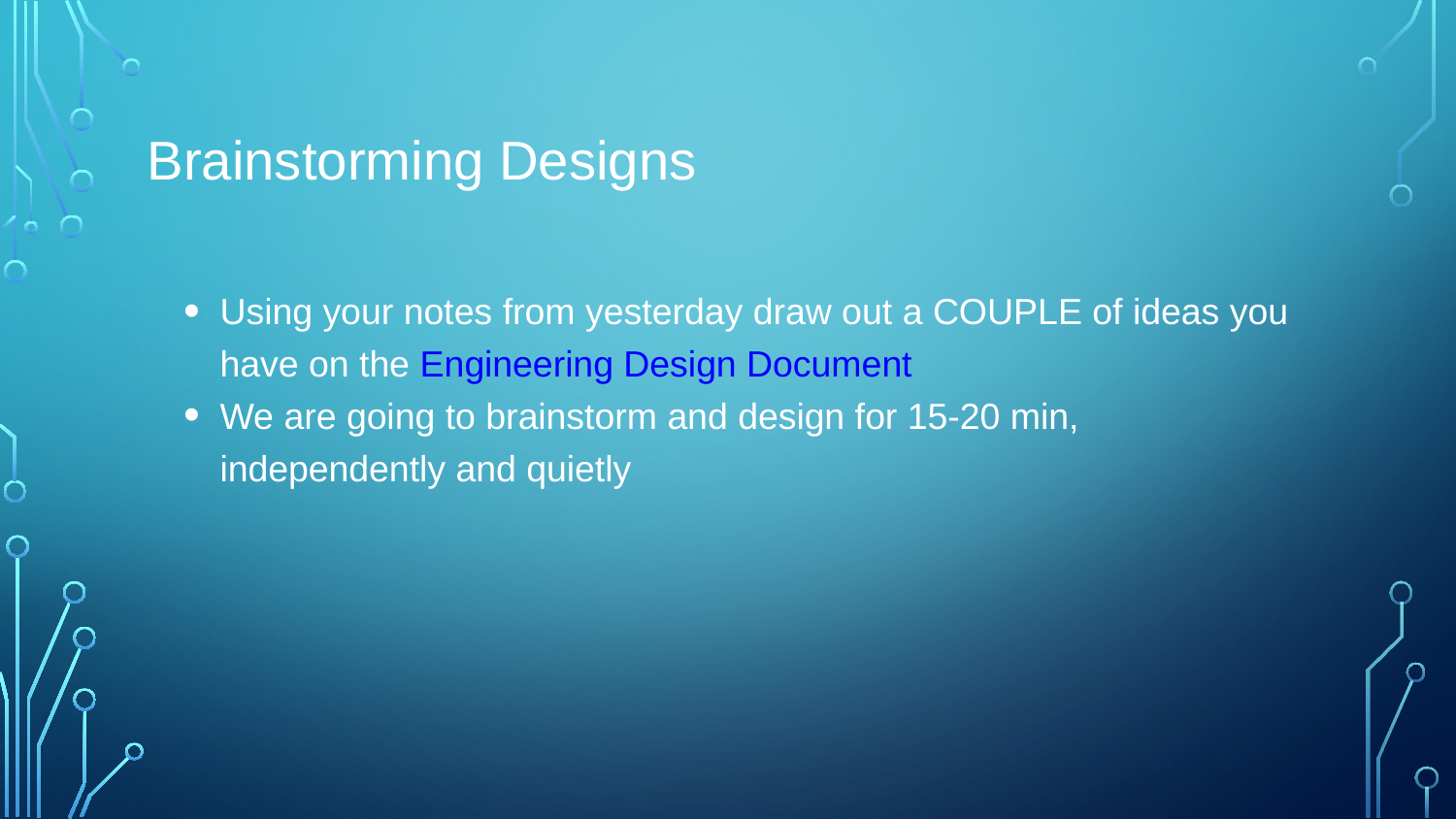

# Brainstorming Designs
Using your notes from yesterday draw out a COUPLE of ideas you have on the Engineering Design Document
We are going to brainstorm and design for 15-20 min, independently and quietly